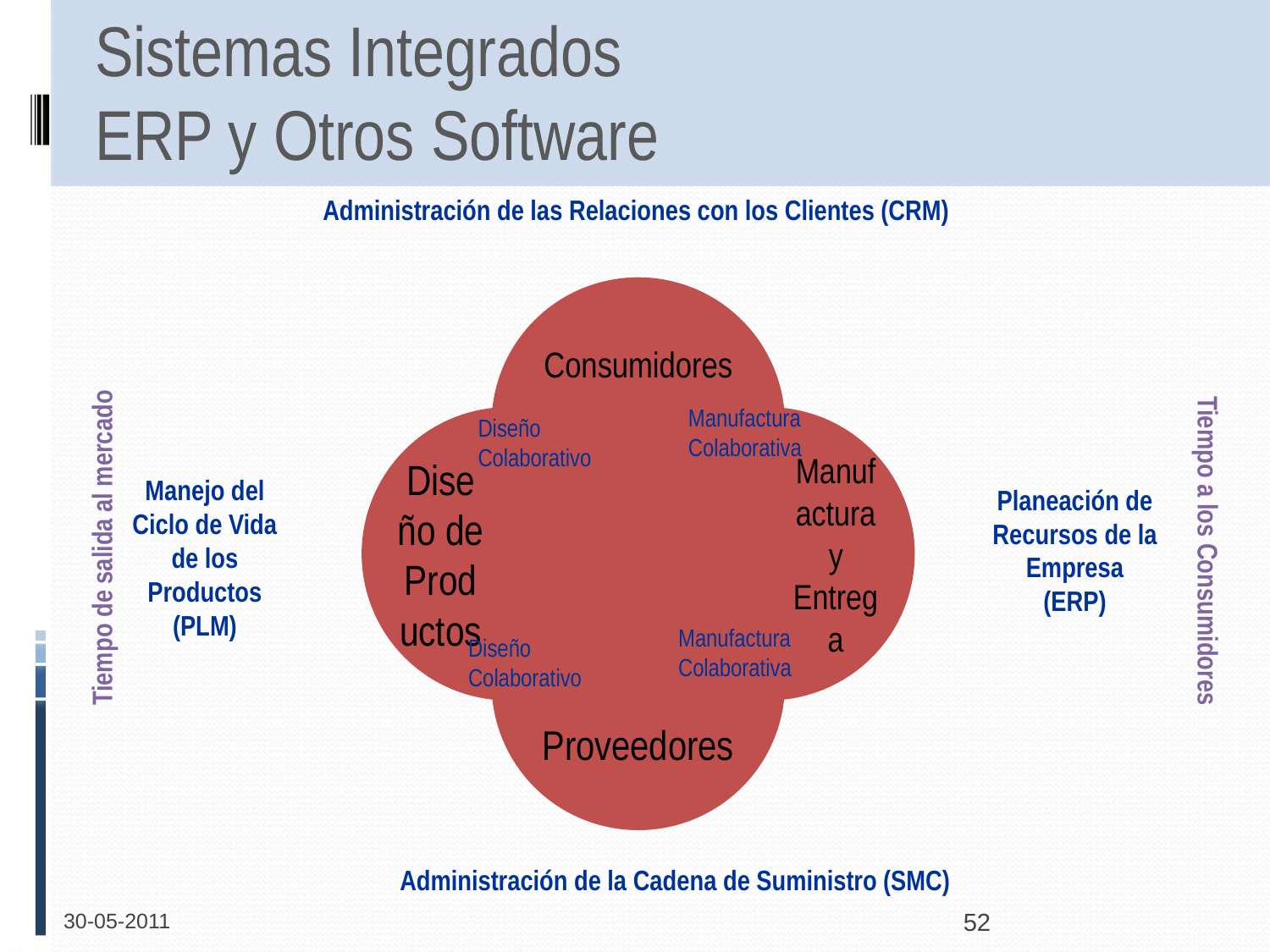

# Sistemas Integrados ERP y Otros Software
Administración de las Relaciones con los Clientes (CRM)
Consumidores
Proveedores
Diseño de Productos
Manufactura
Colaborativa
Diseño
Colaborativo
Manejo del Ciclo de Vida de los Productos
(PLM)
Planeación de Recursos de la Empresa
(ERP)
Tiempo de salida al mercado
Tiempo a los Consumidores
Manufactura
Colaborativa
Diseño
Colaborativo
Administración de la Cadena de Suministro (SMC)
30-05-2011
52